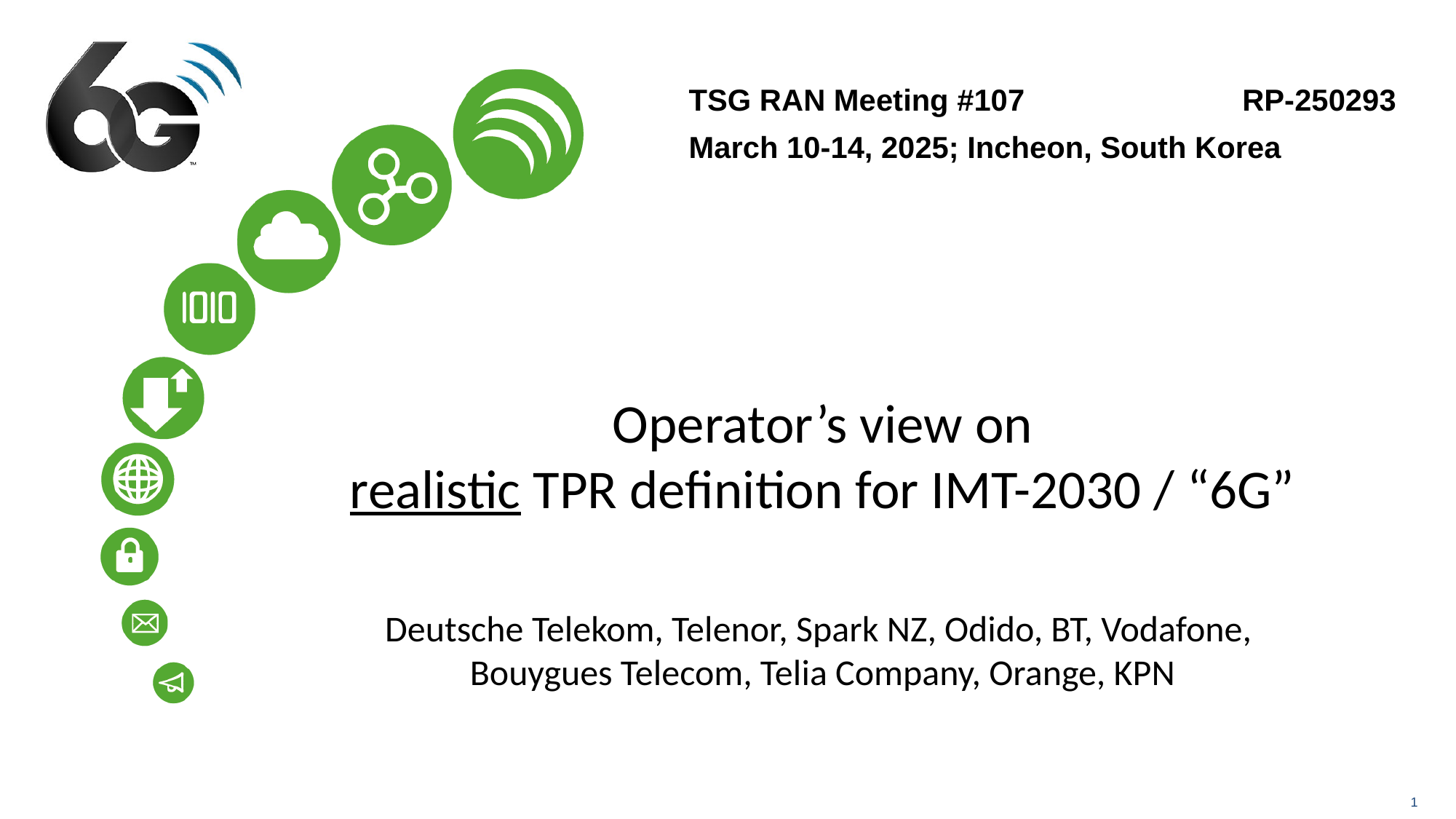

TSG RAN Meeting #107 	                         RP-250293
March 10-14, 2025; Incheon, South Korea
# Operator’s view on realistic TPR definition for IMT-2030 / “6G”
Deutsche Telekom, Telenor, Spark NZ, Odido, BT, Vodafone,
Bouygues Telecom, Telia Company, Orange, KPN